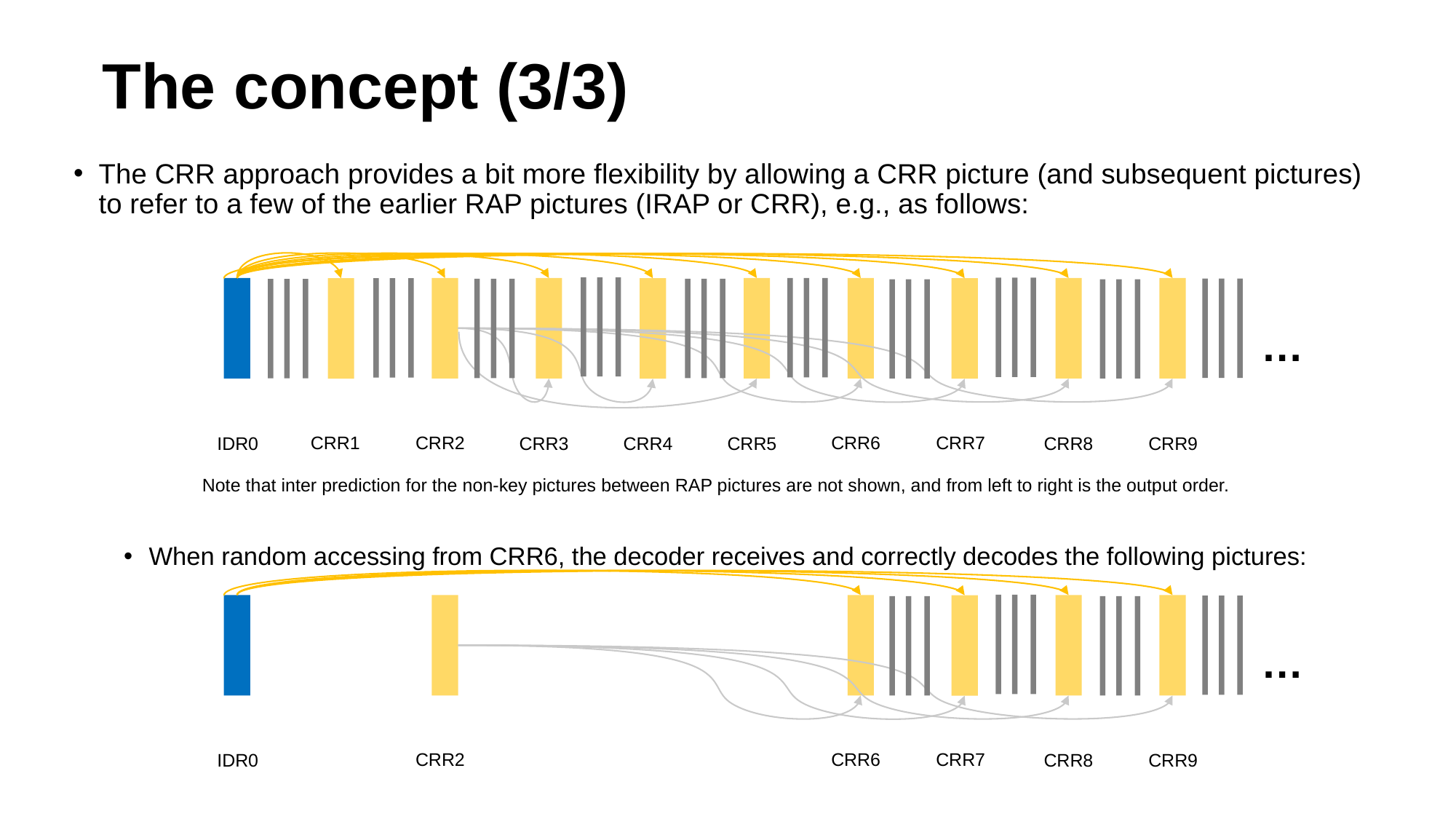

# The concept (3/3)
The CRR approach provides a bit more flexibility by allowing a CRR picture (and subsequent pictures) to refer to a few of the earlier RAP pictures (IRAP or CRR), e.g., as follows:

When random accessing from CRR6, the decoder receives and correctly decodes the following pictures:

…
CRR2
CRR6
CRR7
CRR1
IDR0
CRR5
CRR4
CRR3
CRR8
CRR9
Note that inter prediction for the non-key pictures between RAP pictures are not shown, and from left to right is the output order.

…
CRR2
CRR6
CRR7
IDR0
CRR8
CRR9